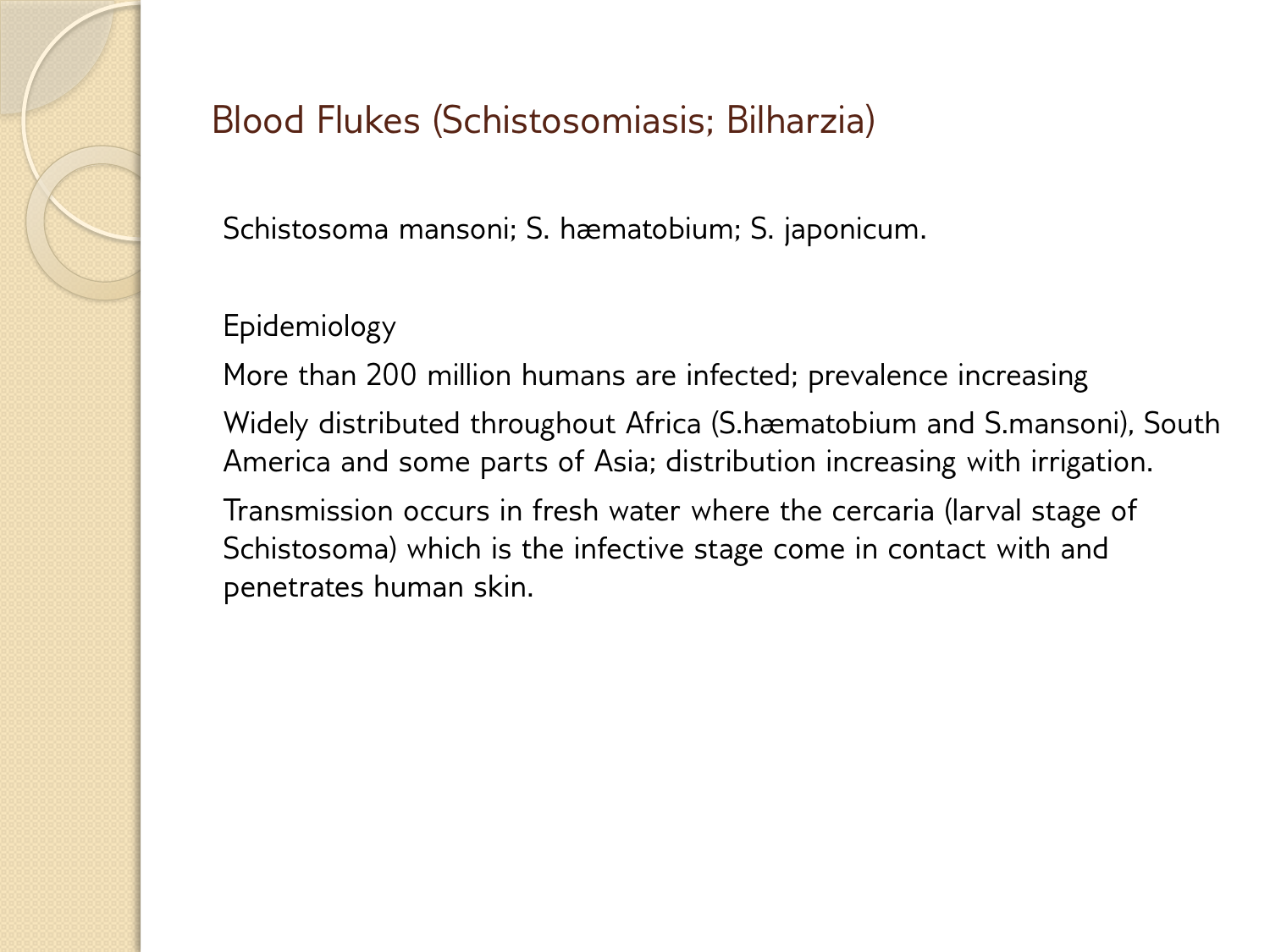

# Blood Flukes (Schistosomiasis; Bilharzia)
Schistosoma mansoni; S. haematobium; S. japonicum.

Epidemiology
More than 200 million humans are infected; prevalence increasing
Widely distributed throughout Africa (S.haematobium and S.mansoni), South America and some parts of Asia; distribution increasing with irrigation.
Transmission occurs in fresh water where the cercaria (larval stage of Schistosoma) which is the infective stage come in contact with and penetrates human skin.